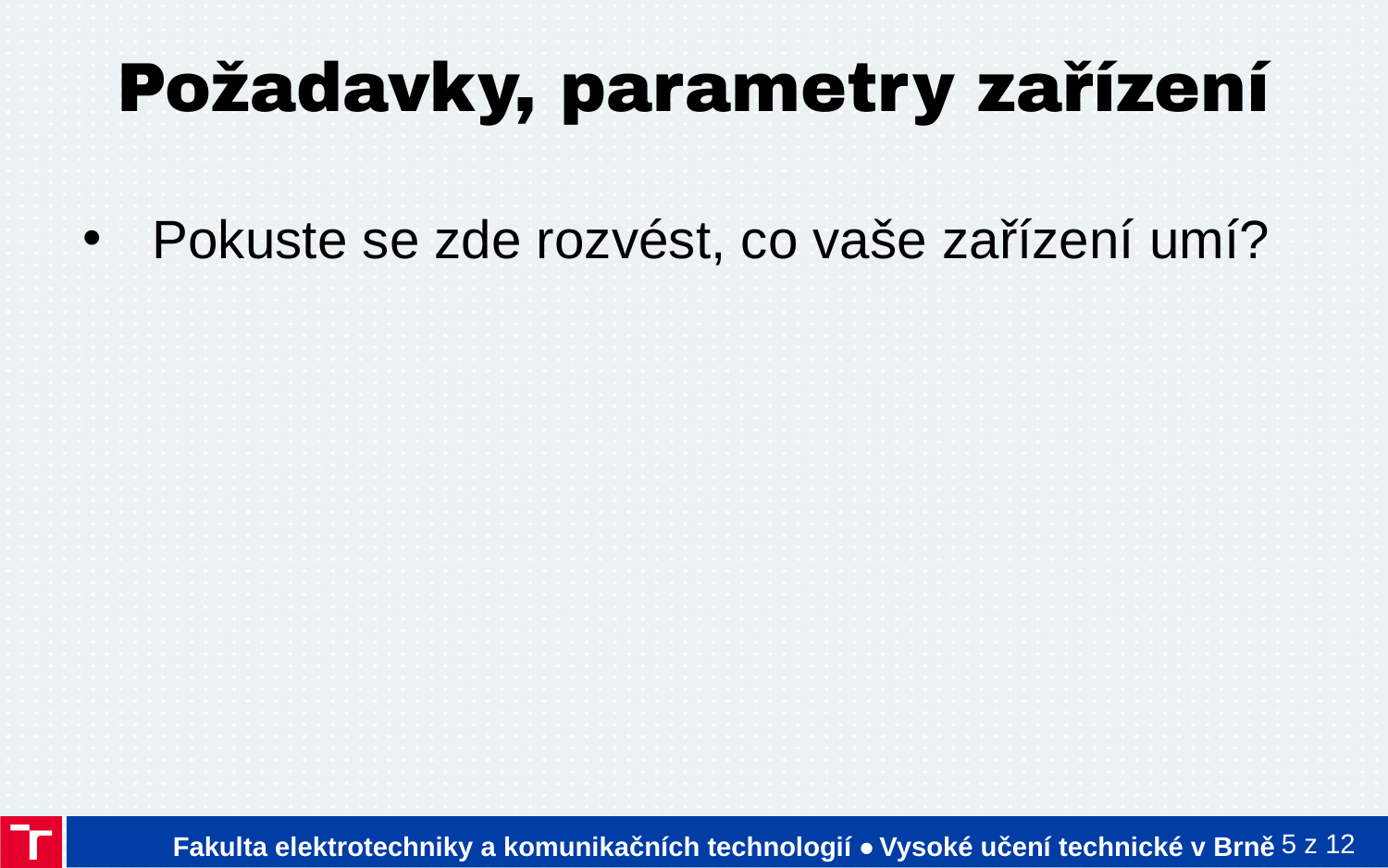

# Požadavky, parametry zařízení
Pokuste se zde rozvést, co vaše zařízení umí?